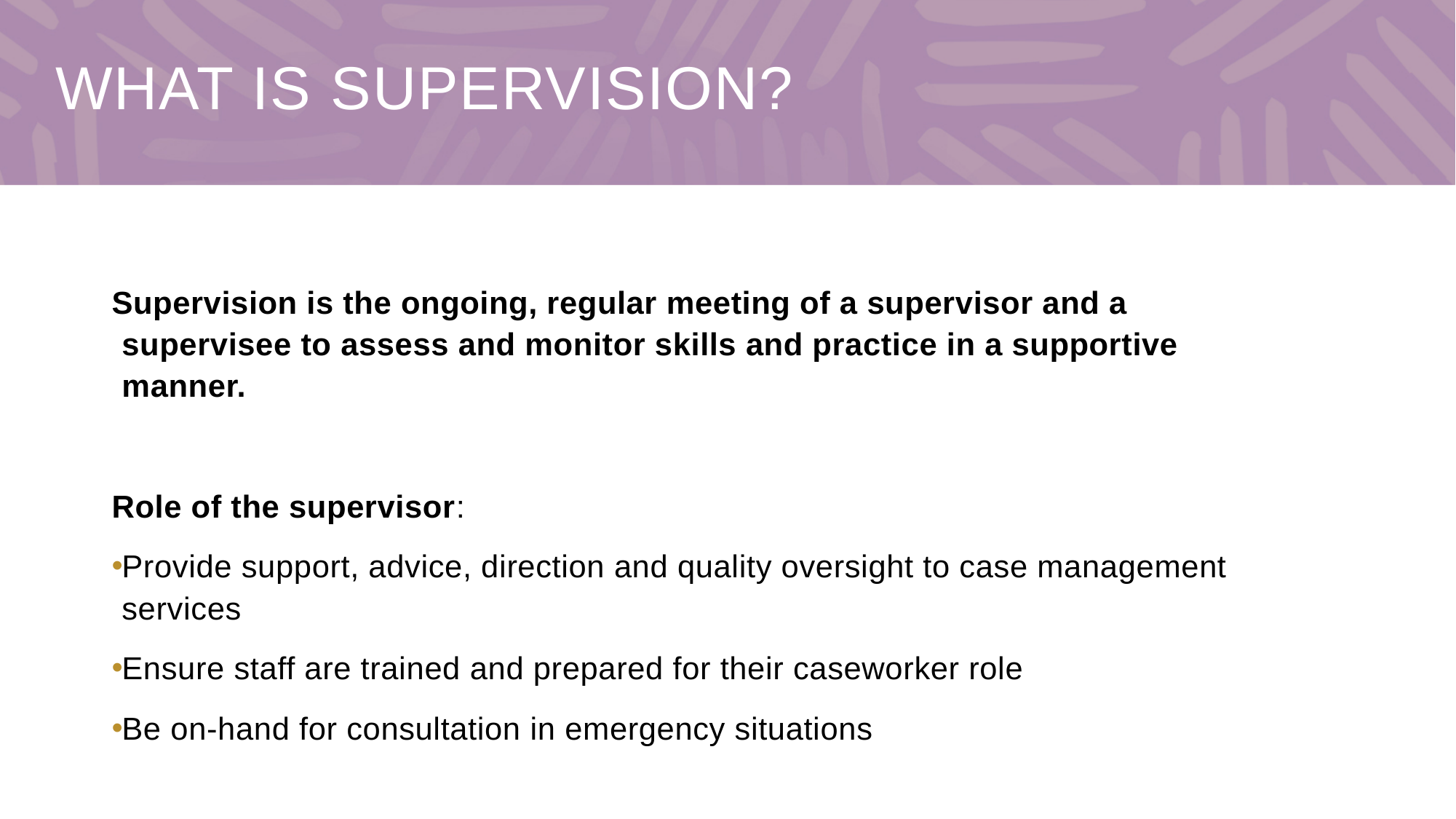

# What is supervision?
Supervision is the ongoing, regular meeting of a supervisor and a supervisee to assess and monitor skills and practice in a supportive manner.

Role of the supervisor:
Provide support, advice, direction and quality oversight to case management services
Ensure staff are trained and prepared for their caseworker role
Be on-hand for consultation in emergency situations